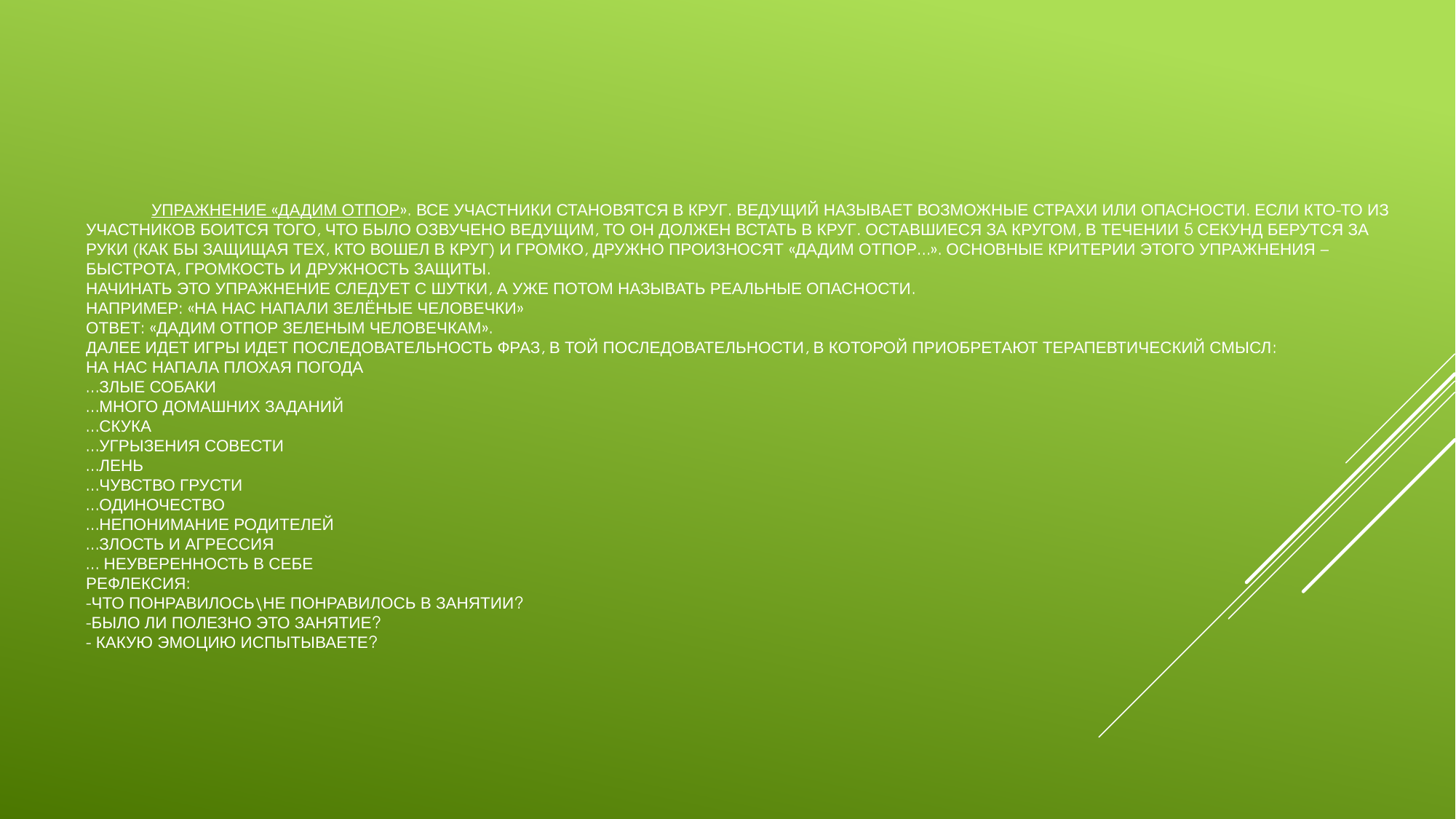

# Упражнение «Дадим отпор». Все участники становятся в круг. Ведущий называет возможные страхи или опасности. Если кто-то из участников боится того, что было озвучено ведущим, то он должен встать в круг. Оставшиеся за кругом, в течении 5 секунд берутся за руки (как бы защищая тех, кто вошел в круг) и громко, дружно произносят «Дадим отпор…». Основные критерии этого упражнения – быстрота, громкость и дружность защиты. Начинать это упражнение следует с шутки, а уже потом называть реальные опасности. Например: «На нас напали зелёные человечки» Ответ: «Дадим отпор зеленым человечкам». Далее идет игры идет последовательность фраз, в той последовательности, в которой приобретают терапевтический смысл: На нас напала плохая погода …злые собаки …много домашних заданий …скука …угрызения совести …лень …чувство грусти …одиночество …непонимание родителей …злость и агрессия … неуверенность в себе Рефлексия: -Что понравилось\не понравилось в занятии? -было ли полезно это занятие? - какую эмоцию испытываете?